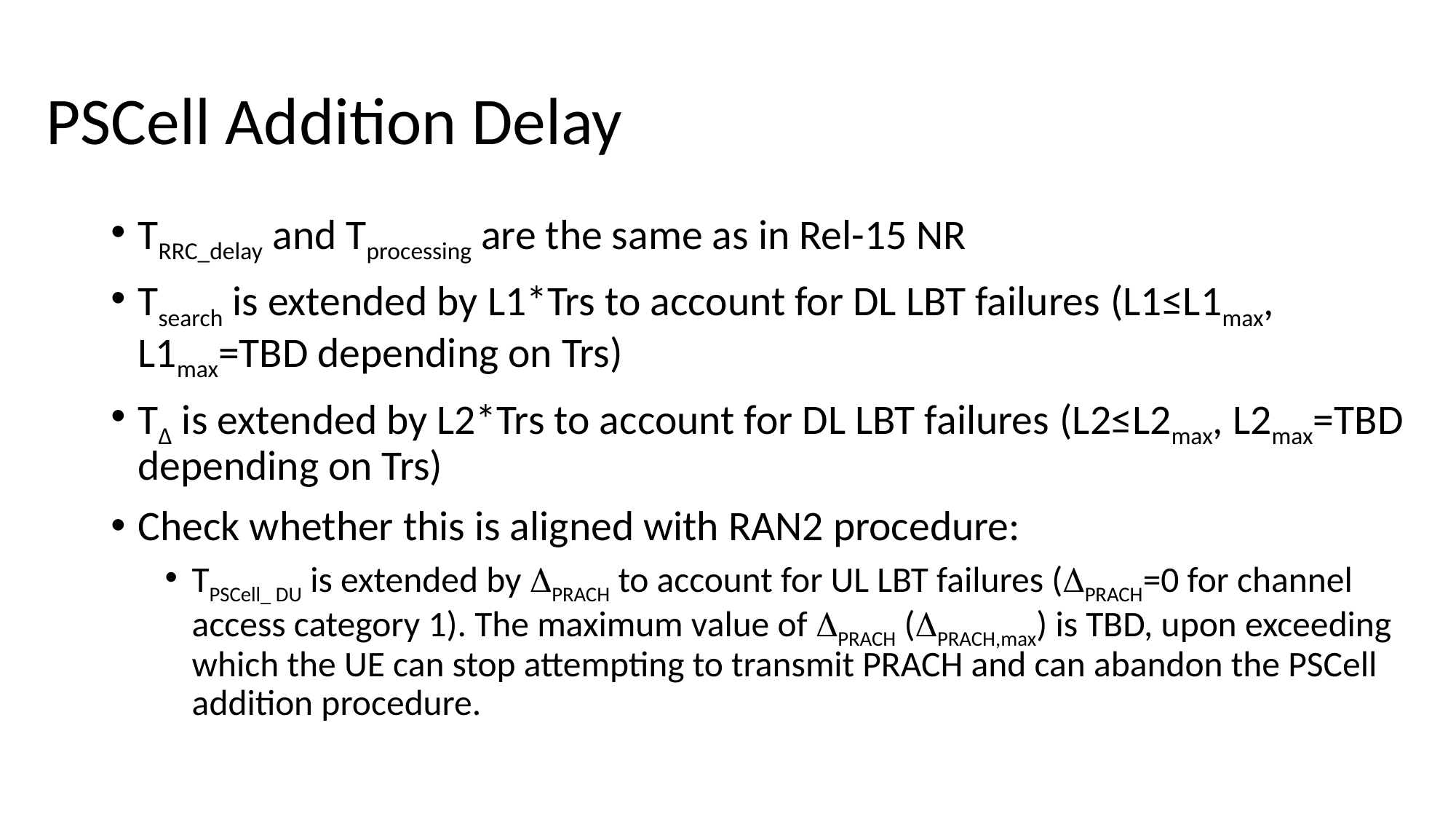

# PSCell Addition Delay

TRRC_delay and Tprocessing are the same as in Rel-15 NR
Tsearch is extended by L1*Trs to account for DL LBT failures (L1≤L1max, L1max=TBD depending on Trs)
T∆ is extended by L2*Trs to account for DL LBT failures (L2≤L2max, L2max=TBD depending on Trs)
Check whether this is aligned with RAN2 procedure:
TPSCell_ DU is extended by ΔPRACH to account for UL LBT failures (ΔPRACH=0 for channel access category 1). The maximum value of ΔPRACH (ΔPRACH,max) is TBD, upon exceeding which the UE can stop attempting to transmit PRACH and can abandon the PSCell addition procedure.